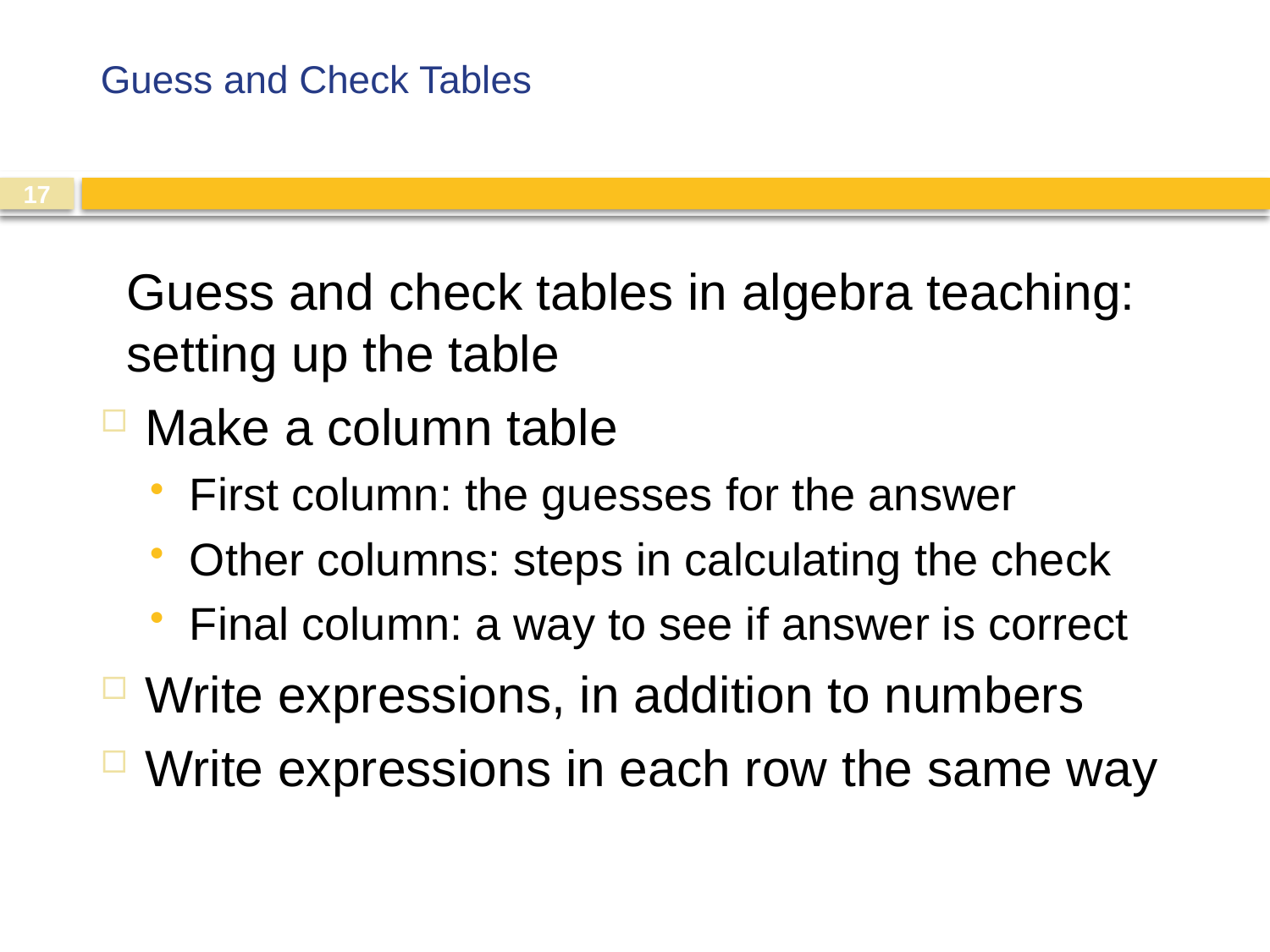

# Guess and Check Tables
Guess and check tables in algebra teaching: setting up the table
Make a column table
First column: the guesses for the answer
Other columns: steps in calculating the check
Final column: a way to see if answer is correct
Write expressions, in addition to numbers
Write expressions in each row the same way
17